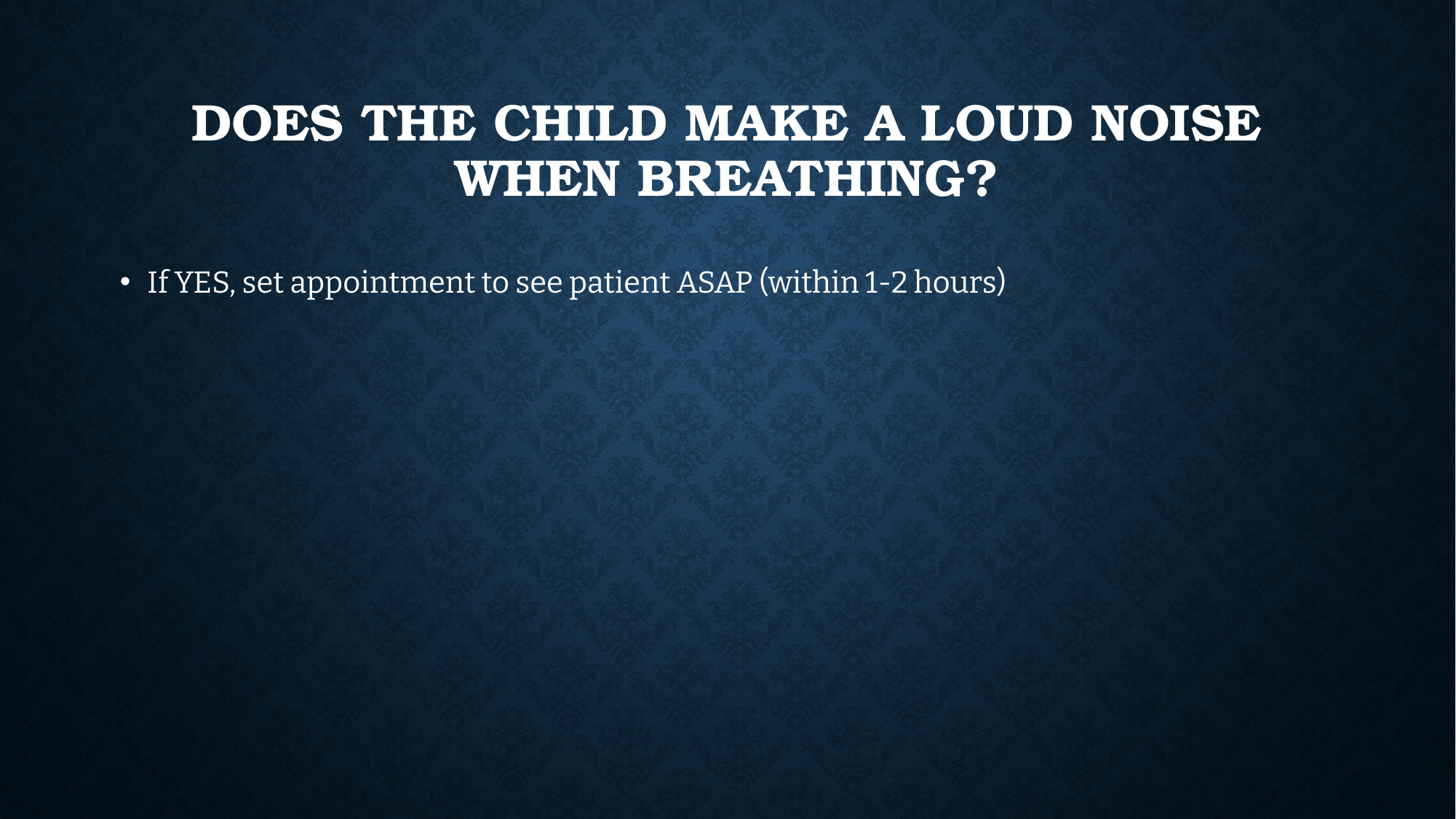

# Does the child make a loud noise when breathing?
If YES, set appointment to see patient ASAP (within 1-2 hours)